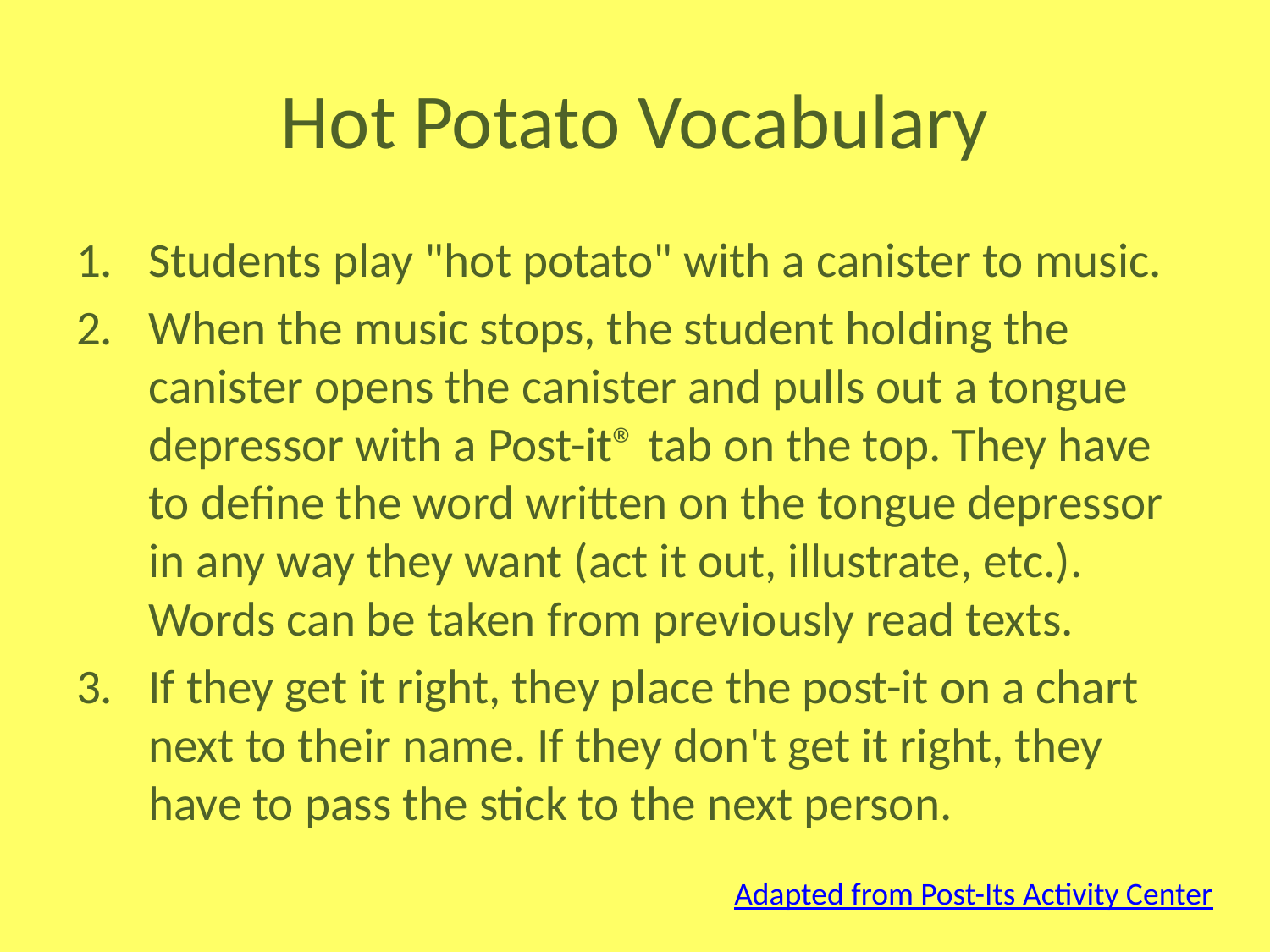

# Hot Potato Vocabulary
Students play "hot potato" with a canister to music.
When the music stops, the student holding the canister opens the canister and pulls out a tongue depressor with a Post-it® tab on the top. They have to define the word written on the tongue depressor in any way they want (act it out, illustrate, etc.). Words can be taken from previously read texts.
If they get it right, they place the post-it on a chart next to their name. If they don't get it right, they have to pass the stick to the next person.

Adapted from Post-Its Activity Center